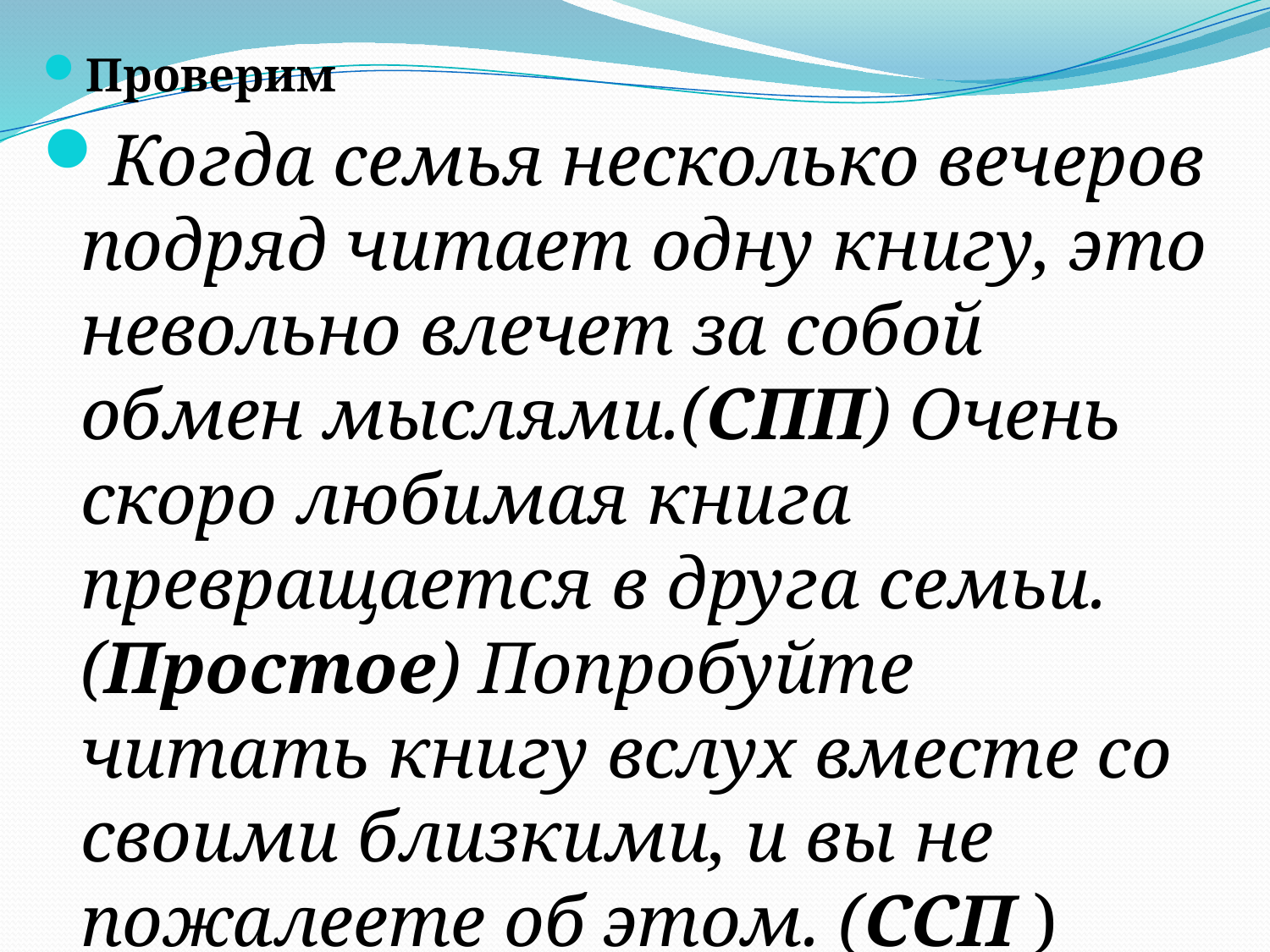

Проверим
Когда семья несколько вечеров подряд читает одну книгу, это невольно влечет за собой обмен мыслями.(СПП) Очень скоро любимая книга превращается в друга семьи. (Простое) Попробуйте читать книгу вслух вместе со своими близкими, и вы не пожалеете об этом. (ССП )